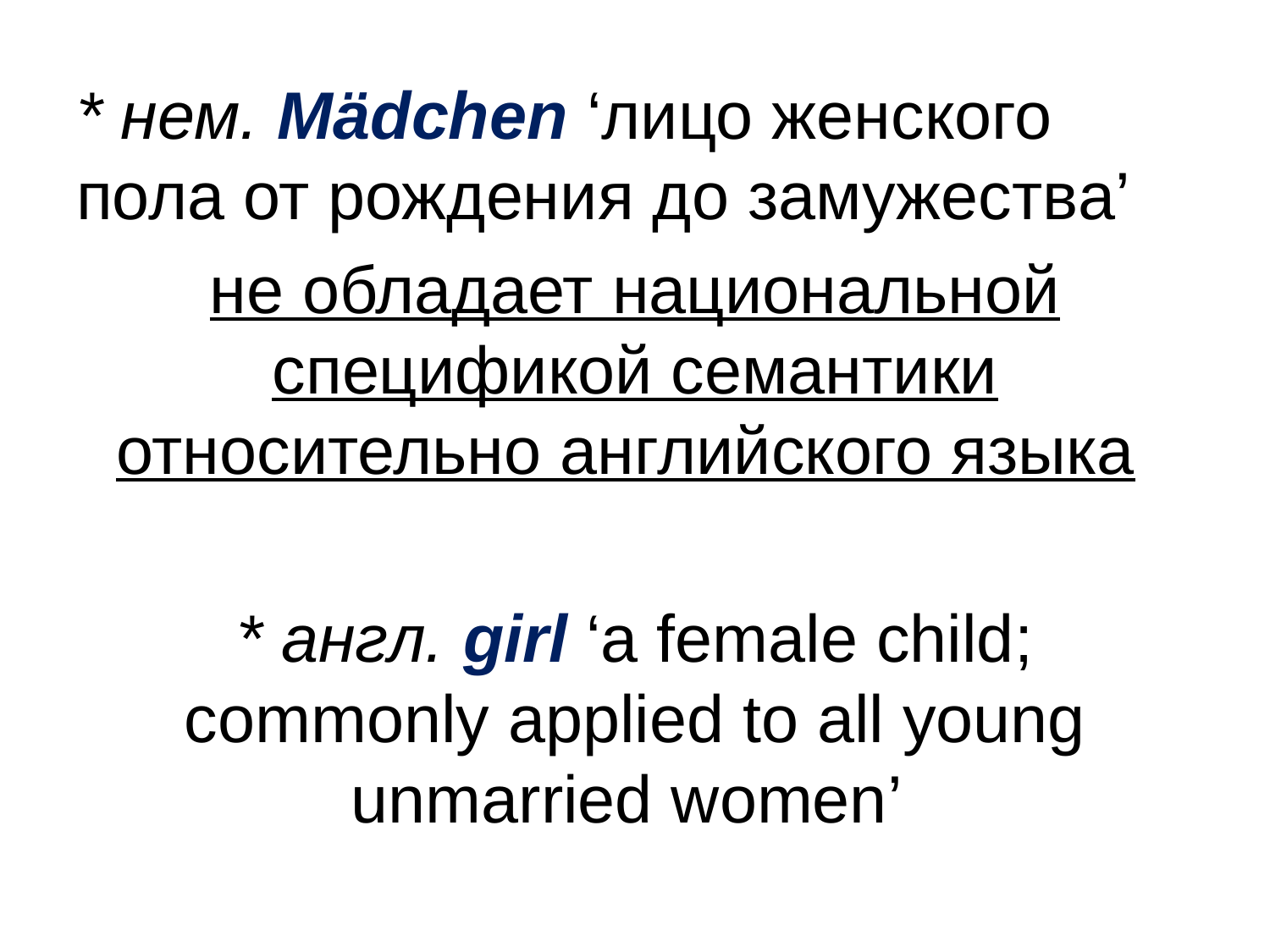

* нем. Mädchen ‘лицо женского пола от рождения до замужества’
не обладает национальной спецификой семантики относительно английского языка

* англ. girl ‘a female child; commonly applied to all young unmarried women’